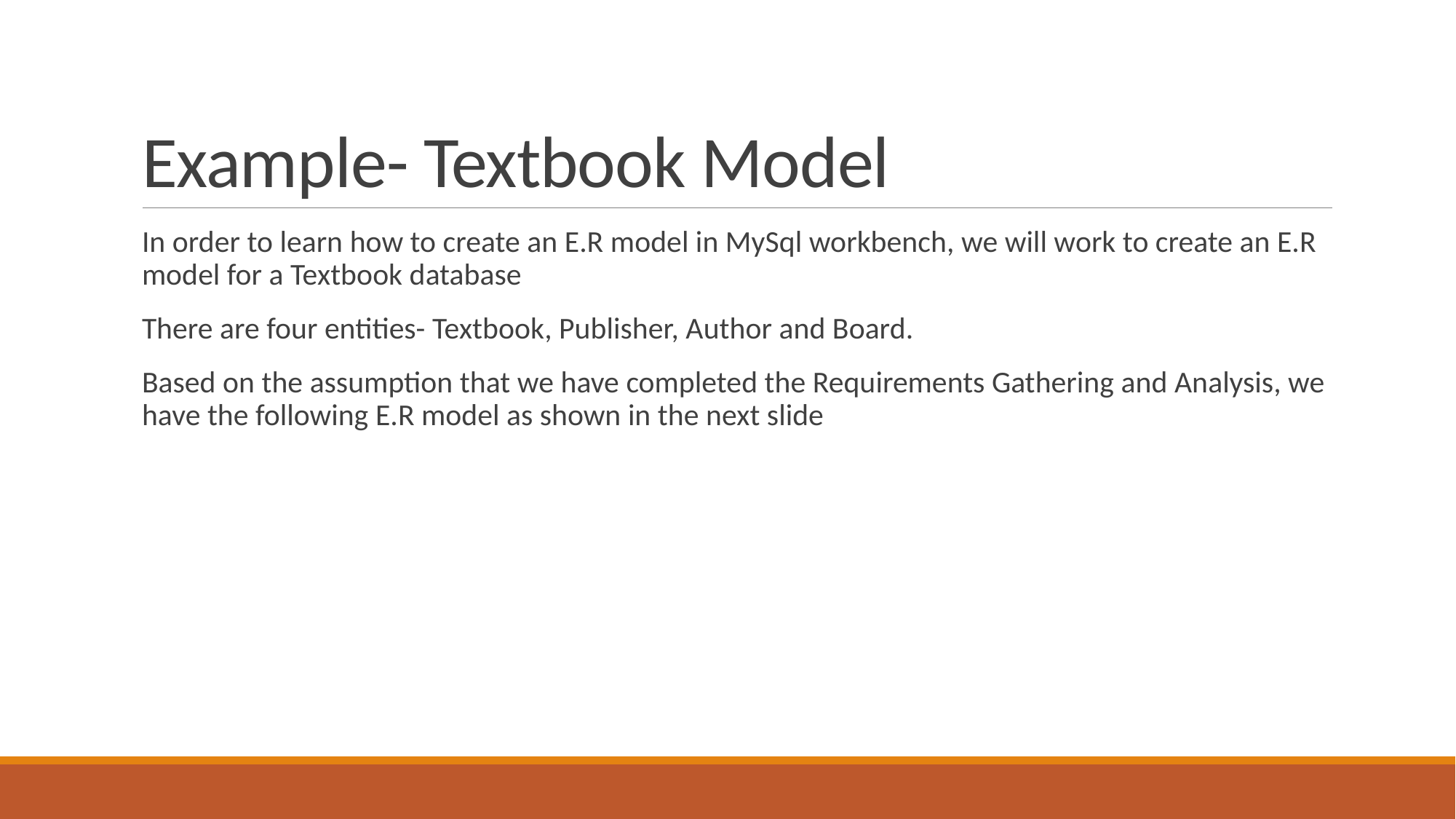

# Example- Textbook Model
In order to learn how to create an E.R model in MySql workbench, we will work to create an E.R model for a Textbook database
There are four entities- Textbook, Publisher, Author and Board.
Based on the assumption that we have completed the Requirements Gathering and Analysis, we have the following E.R model as shown in the next slide